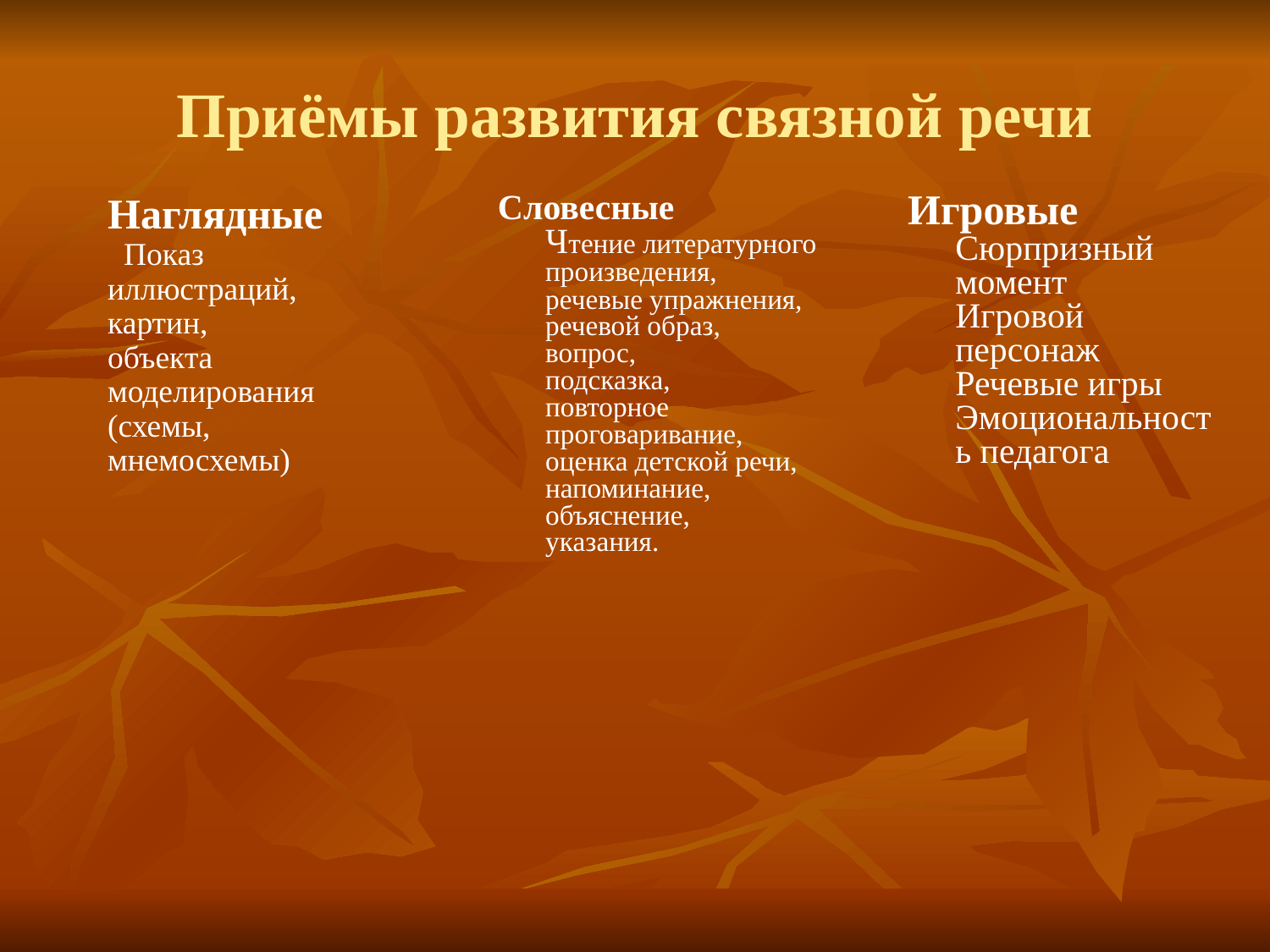

# Приёмы развития связной речи
Наглядные
  Показ    иллюстраций, картин,
объекта моделирования
(схемы, мнемосхемы)
Словесные
Чтение литературного произведения,
речевые упражнения, речевой образ,
вопрос,
подсказка,
повторное проговаривание,
оценка детской речи, напоминание,
объяснение,
указания.
Игровые
Сюрпризный момент
Игровой персонаж
Речевые игры
Эмоциональность педагога